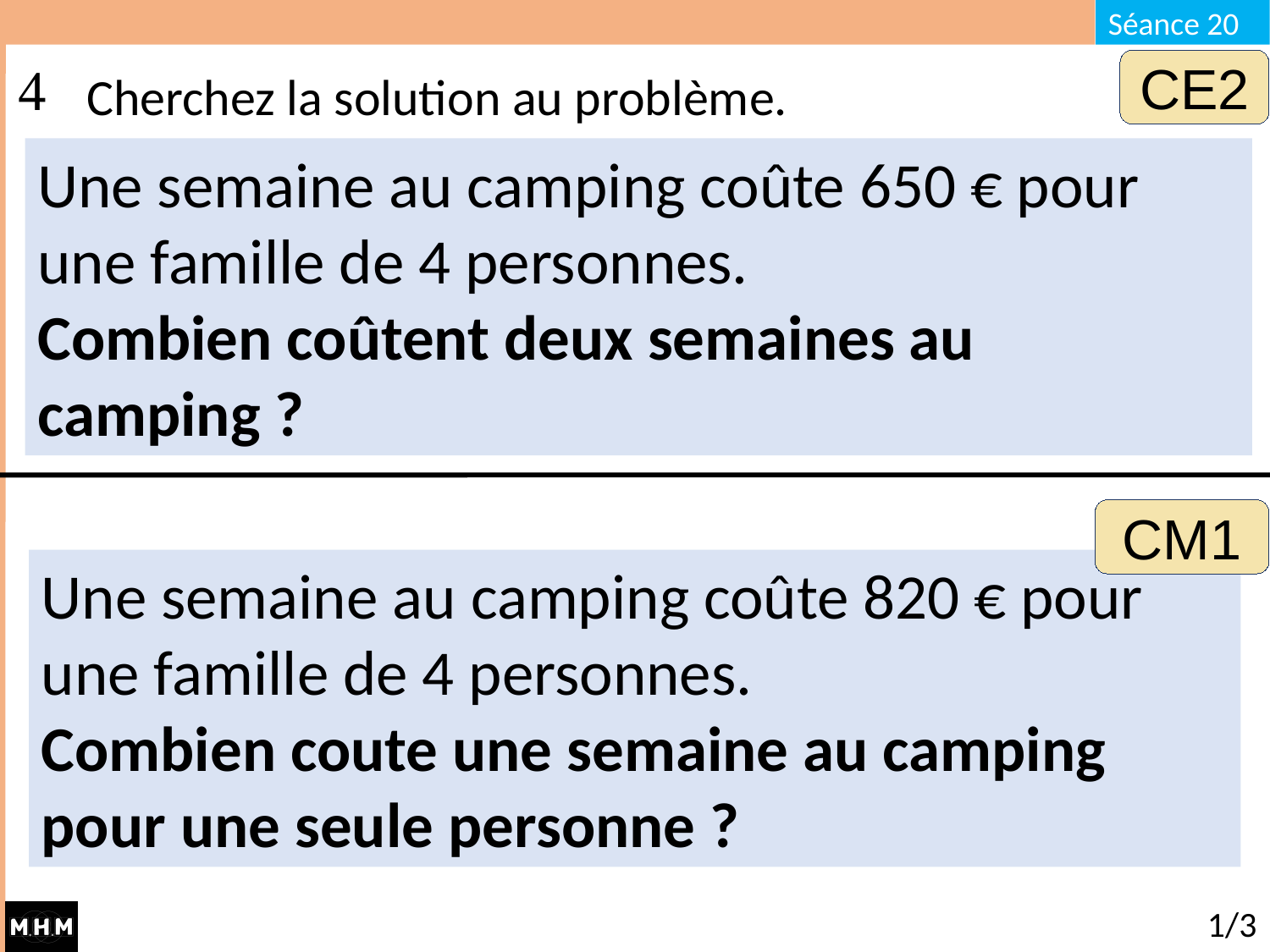

# Cherchez la solution au problème.
CE2
Une semaine au camping coûte 650 € pour une famille de 4 personnes.
Combien coûtent deux semaines au camping ?

CM1
Une semaine au camping coûte 820 € pour une famille de 4 personnes.
Combien coute une semaine au camping pour une seule personne ?
1/3